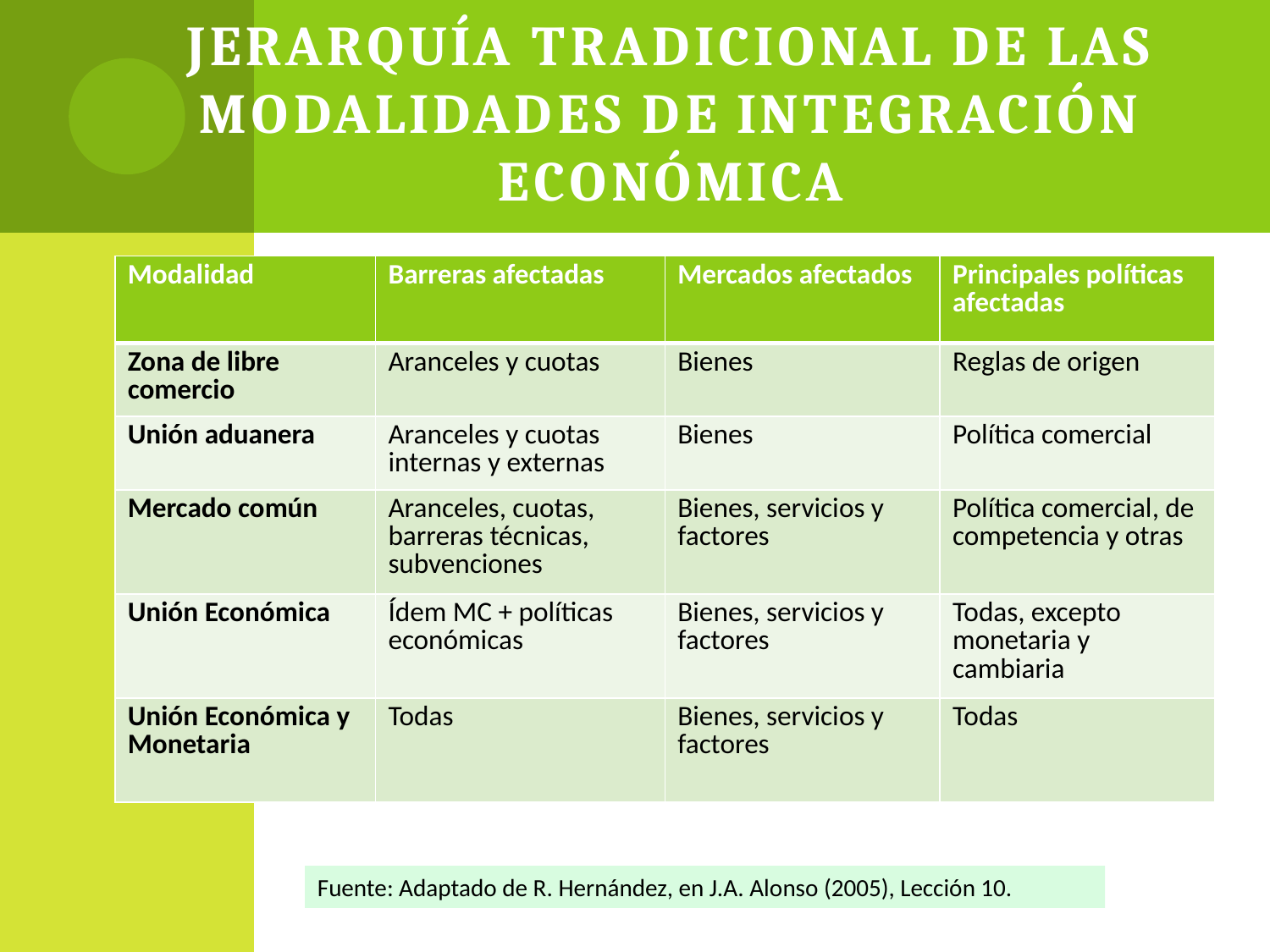

# Jerarquía tradicional de las modalidades de integración económica
| Modalidad | Barreras afectadas | Mercados afectados | Principales políticas afectadas |
| --- | --- | --- | --- |
| Zona de libre comercio | Aranceles y cuotas | Bienes | Reglas de origen |
| Unión aduanera | Aranceles y cuotas internas y externas | Bienes | Política comercial |
| Mercado común | Aranceles, cuotas, barreras técnicas, subvenciones | Bienes, servicios y factores | Política comercial, de competencia y otras |
| Unión Económica | Ídem MC + políticas económicas | Bienes, servicios y factores | Todas, excepto monetaria y cambiaria |
| Unión Económica y Monetaria | Todas | Bienes, servicios y factores | Todas |
Fuente: Adaptado de R. Hernández, en J.A. Alonso (2005), Lección 10.